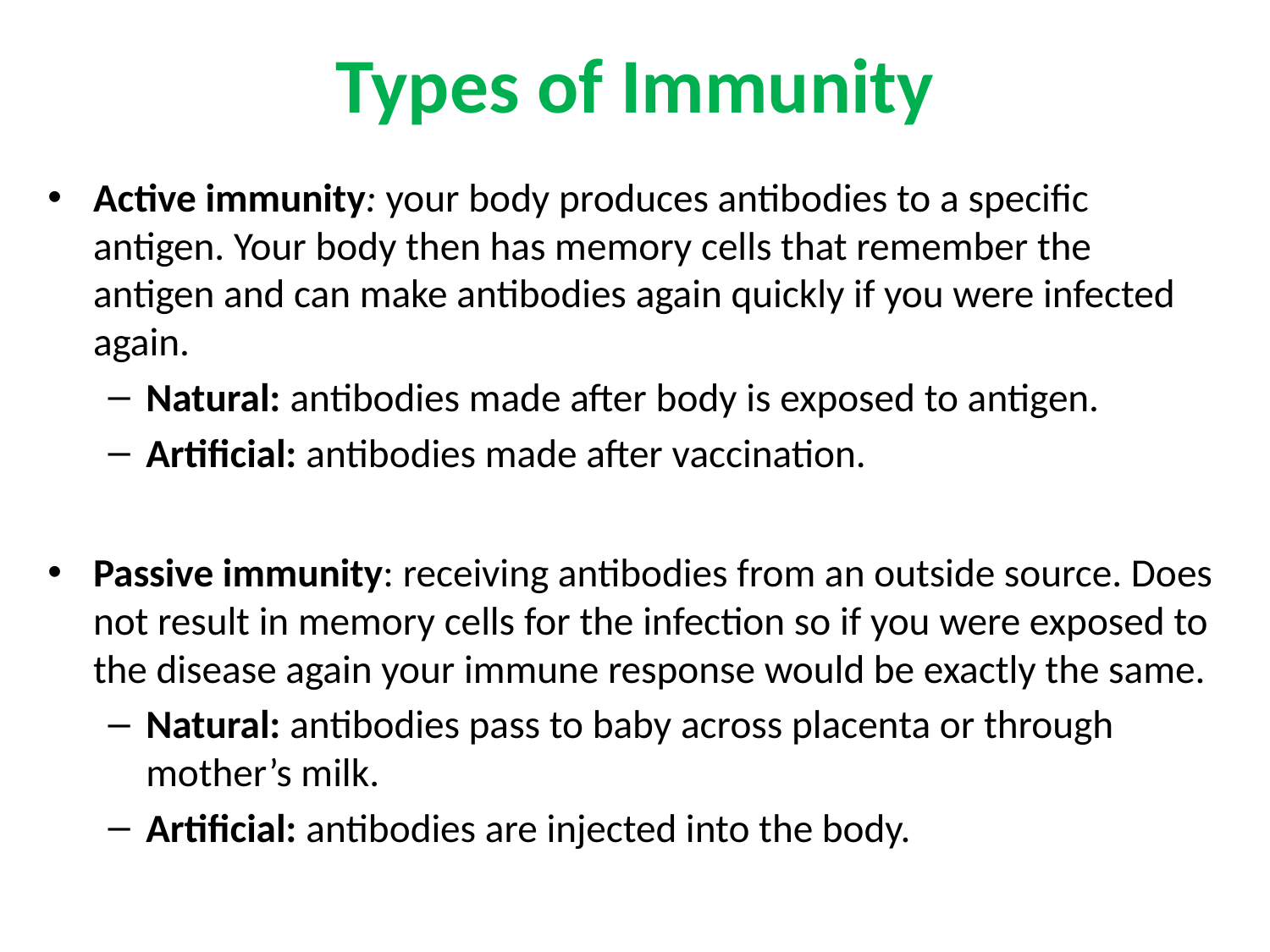

# Types of Immunity

Active immunity: your body produces antibodies to a specific antigen. Your body then has memory cells that remember the antigen and can make antibodies again quickly if you were infected again.
Natural: antibodies made after body is exposed to antigen.
Artificial: antibodies made after vaccination.

Passive immunity: receiving antibodies from an outside source. Does not result in memory cells for the infection so if you were exposed to the disease again your immune response would be exactly the same.
Natural: antibodies pass to baby across placenta or through mother’s milk.
Artificial: antibodies are injected into the body.